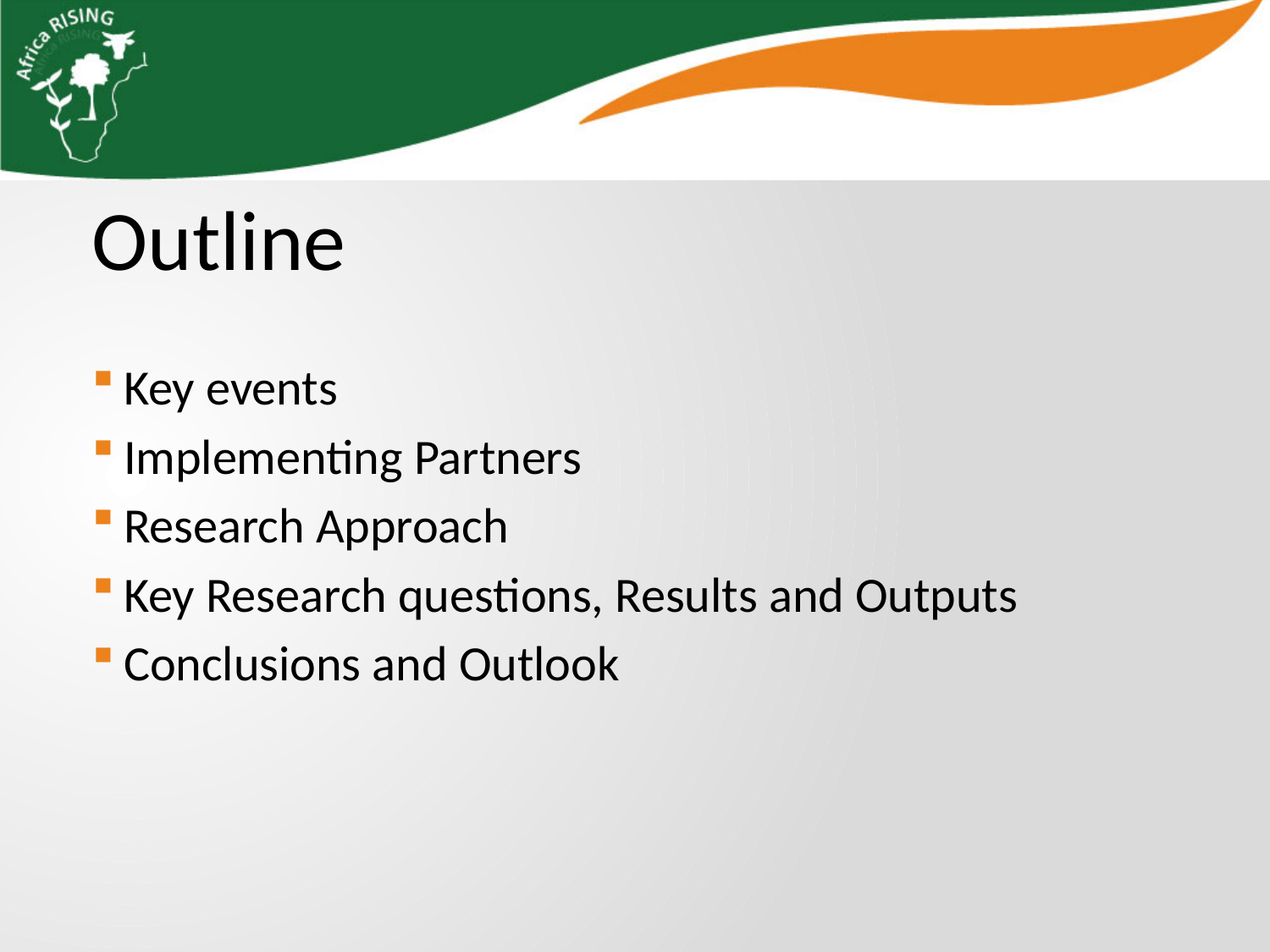

Outline
Key events
Implementing Partners
Research Approach
Key Research questions, Results and Outputs
Conclusions and Outlook